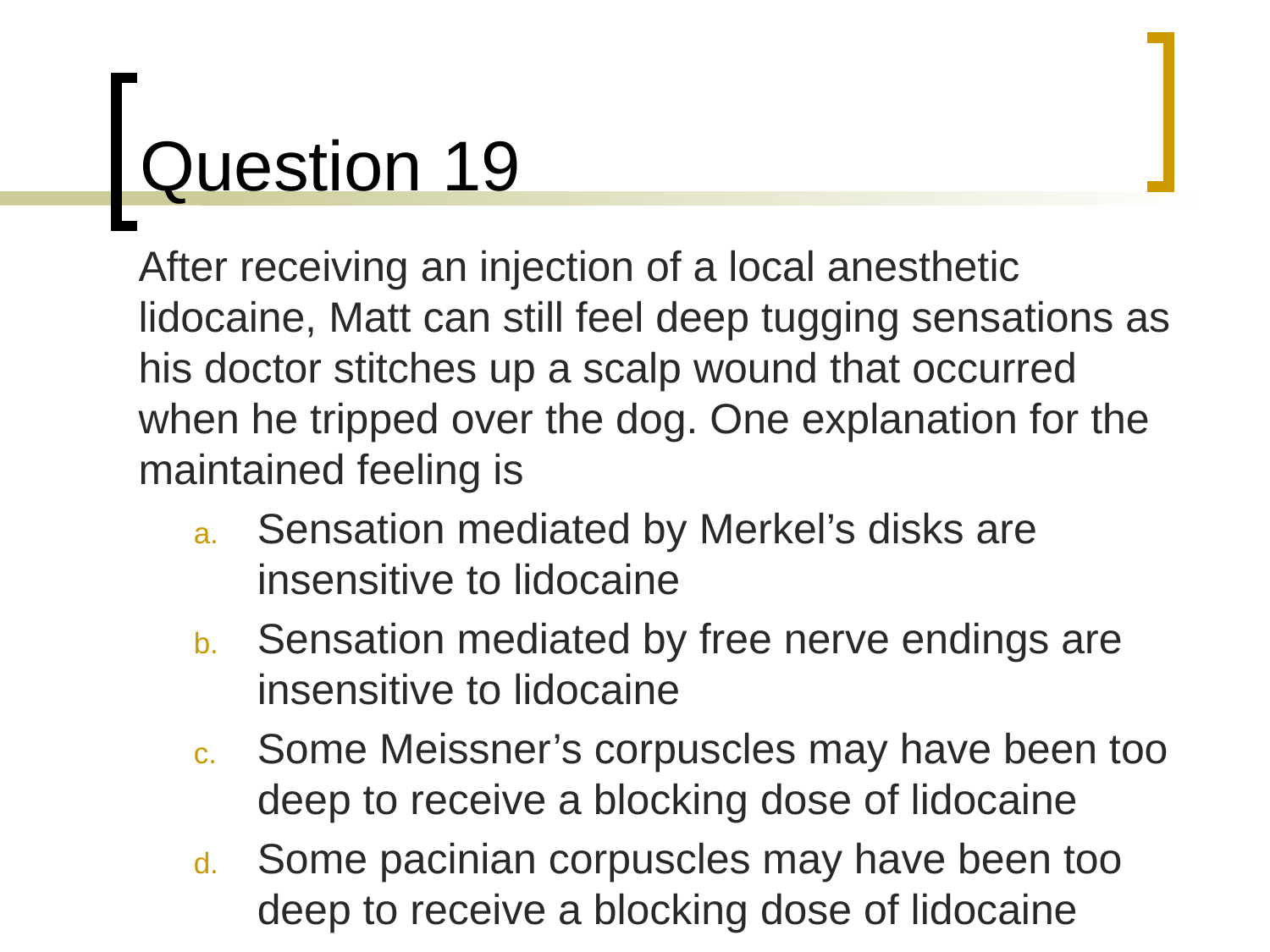

# Question 19
	After receiving an injection of a local anesthetic lidocaine, Matt can still feel deep tugging sensations as his doctor stitches up a scalp wound that occurred when he tripped over the dog. One explanation for the maintained feeling is
Sensation mediated by Merkel’s disks are insensitive to lidocaine
Sensation mediated by free nerve endings are insensitive to lidocaine
Some Meissner’s corpuscles may have been too deep to receive a blocking dose of lidocaine
Some pacinian corpuscles may have been too deep to receive a blocking dose of lidocaine